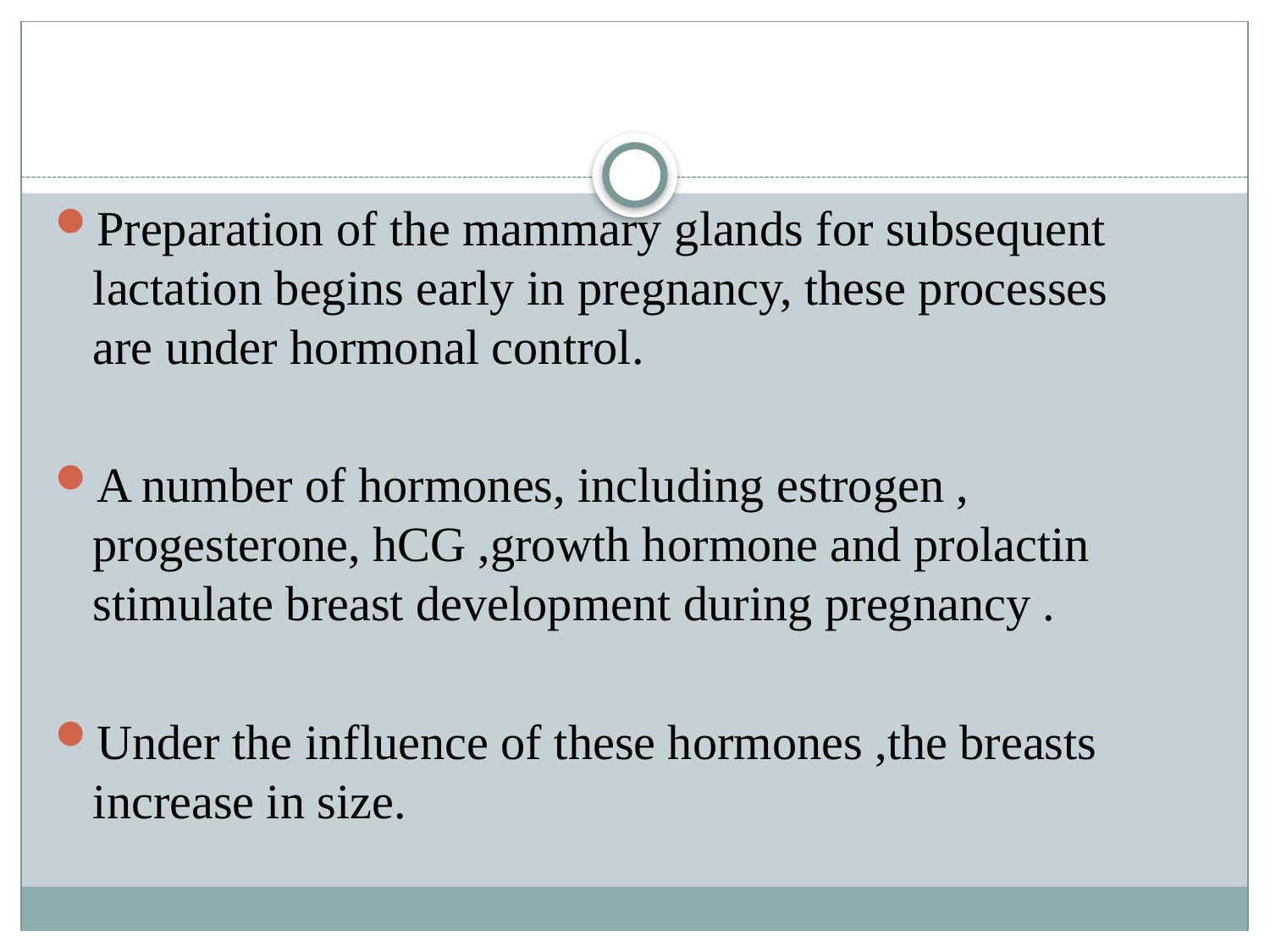

Preparation of the mammary glands for subsequent  lactation begins early in pregnancy, these processes are under hormonal control.

A number of hormones, including estrogen , progesterone, hCG ,growth hormone and prolactin stimulate breast development during pregnancy .

Under the influence of these hormones ,the breasts increase in size.